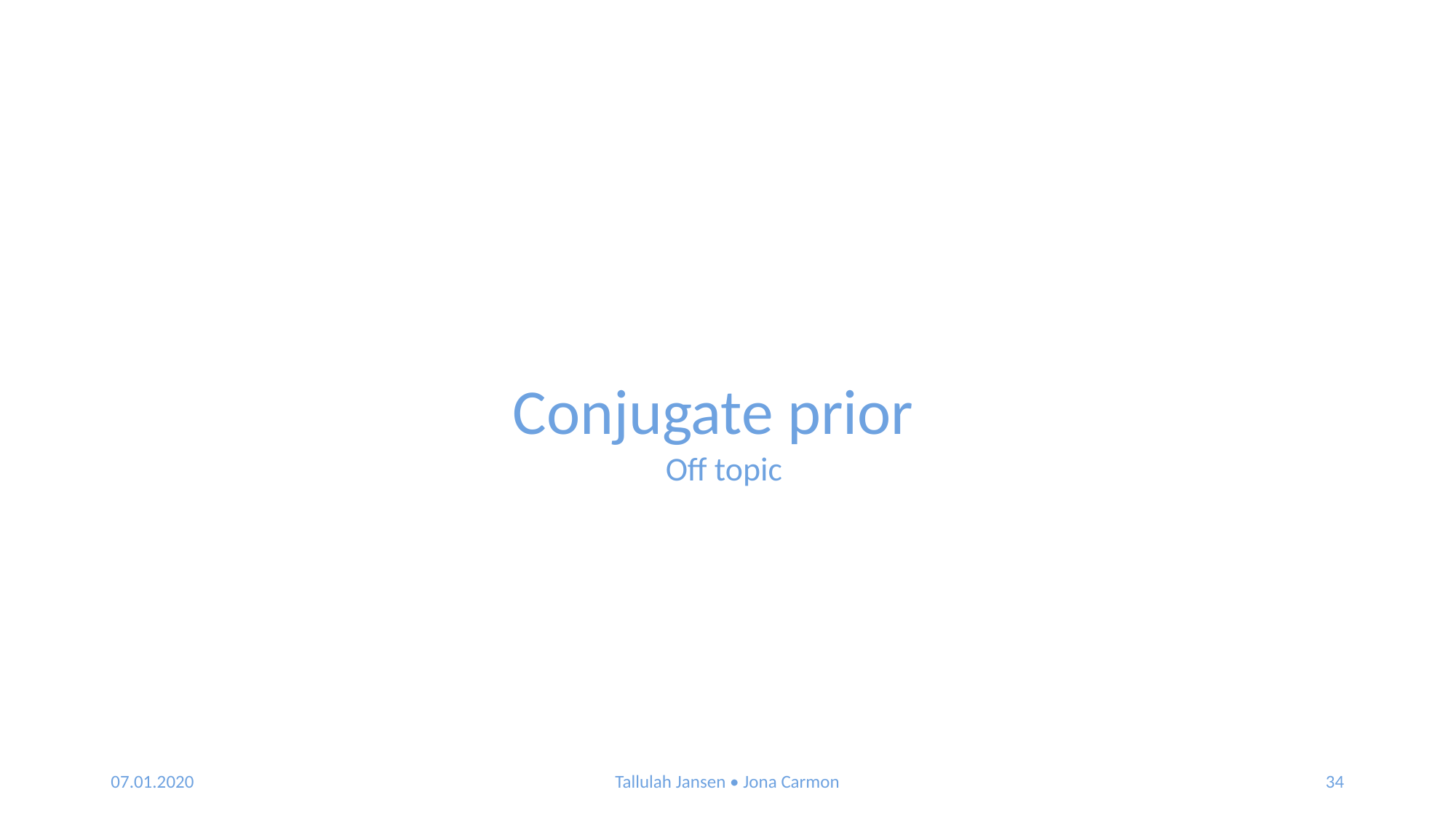

Conjugate prior
Off topic
07.01.2020
Tallulah Jansen • Jona Carmon
34